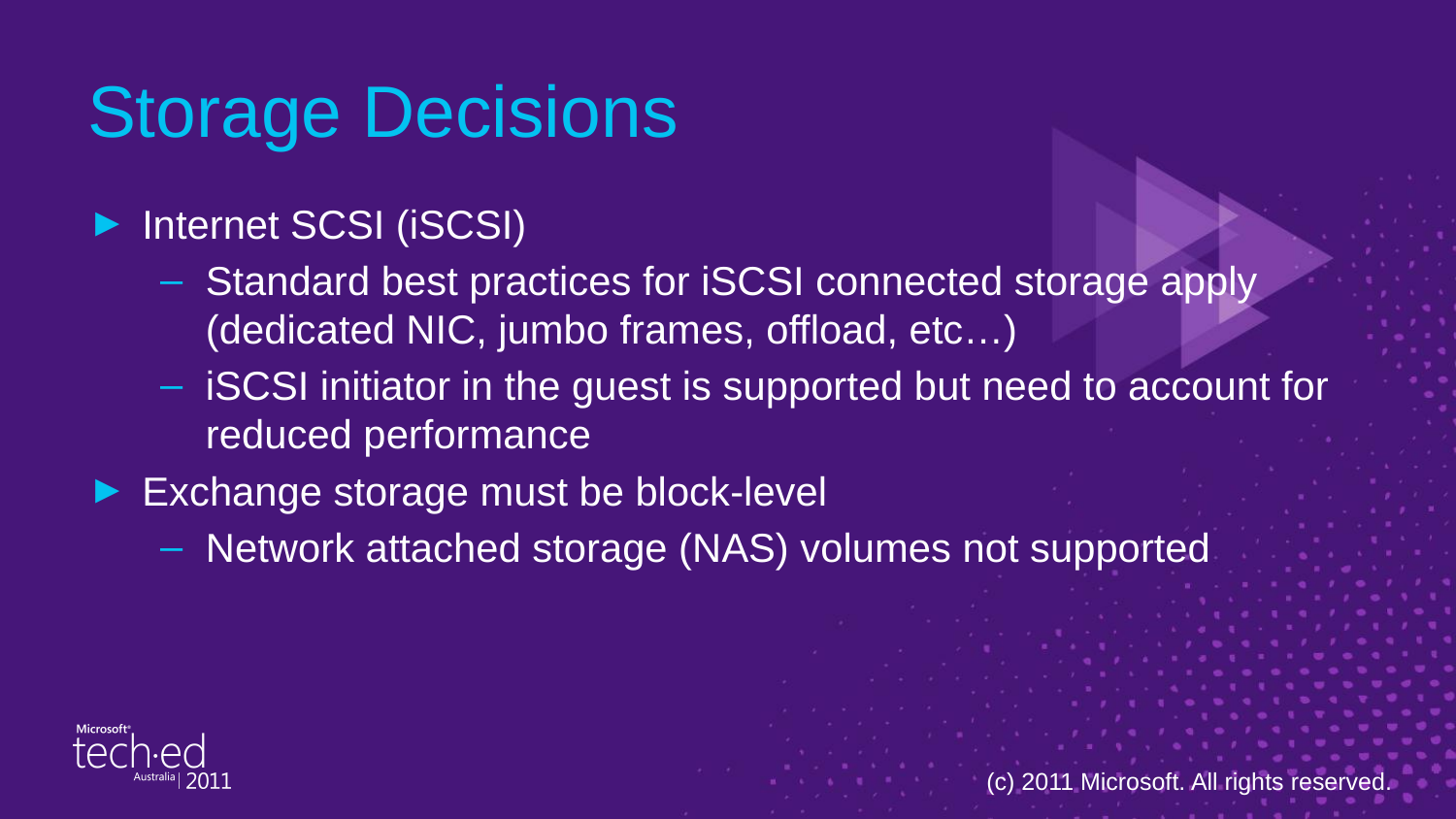

# Storage Decisions
Internet SCSI (iSCSI)
Standard best practices for iSCSI connected storage apply (dedicated NIC, jumbo frames, offload, etc…)
iSCSI initiator in the guest is supported but need to account for reduced performance
Exchange storage must be block-level
Network attached storage (NAS) volumes not supported

(c) 2011 Microsoft. All rights reserved.